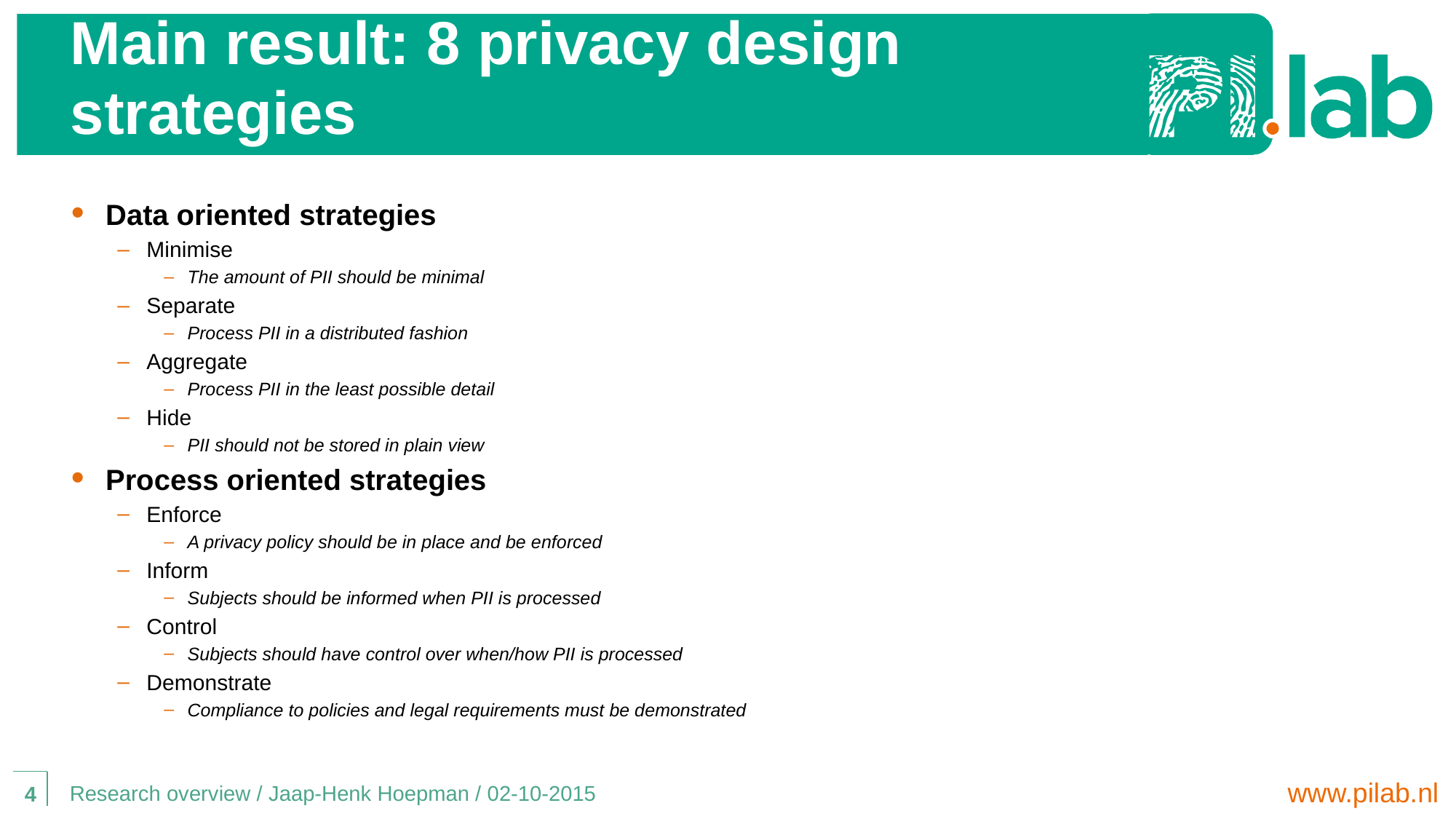

# Main result: 8 privacy design strategies
Data oriented strategies
Minimise
The amount of PII should be minimal
Separate
Process PII in a distributed fashion
Aggregate
Process PII in the least possible detail
Hide
PII should not be stored in plain view
Process oriented strategies
Enforce
A privacy policy should be in place and be enforced
Inform
Subjects should be informed when PII is processed
Control
Subjects should have control over when/how PII is processed
Demonstrate
Compliance to policies and legal requirements must be demonstrated

Research overview / Jaap-Henk Hoepman / 02-10-2015
4